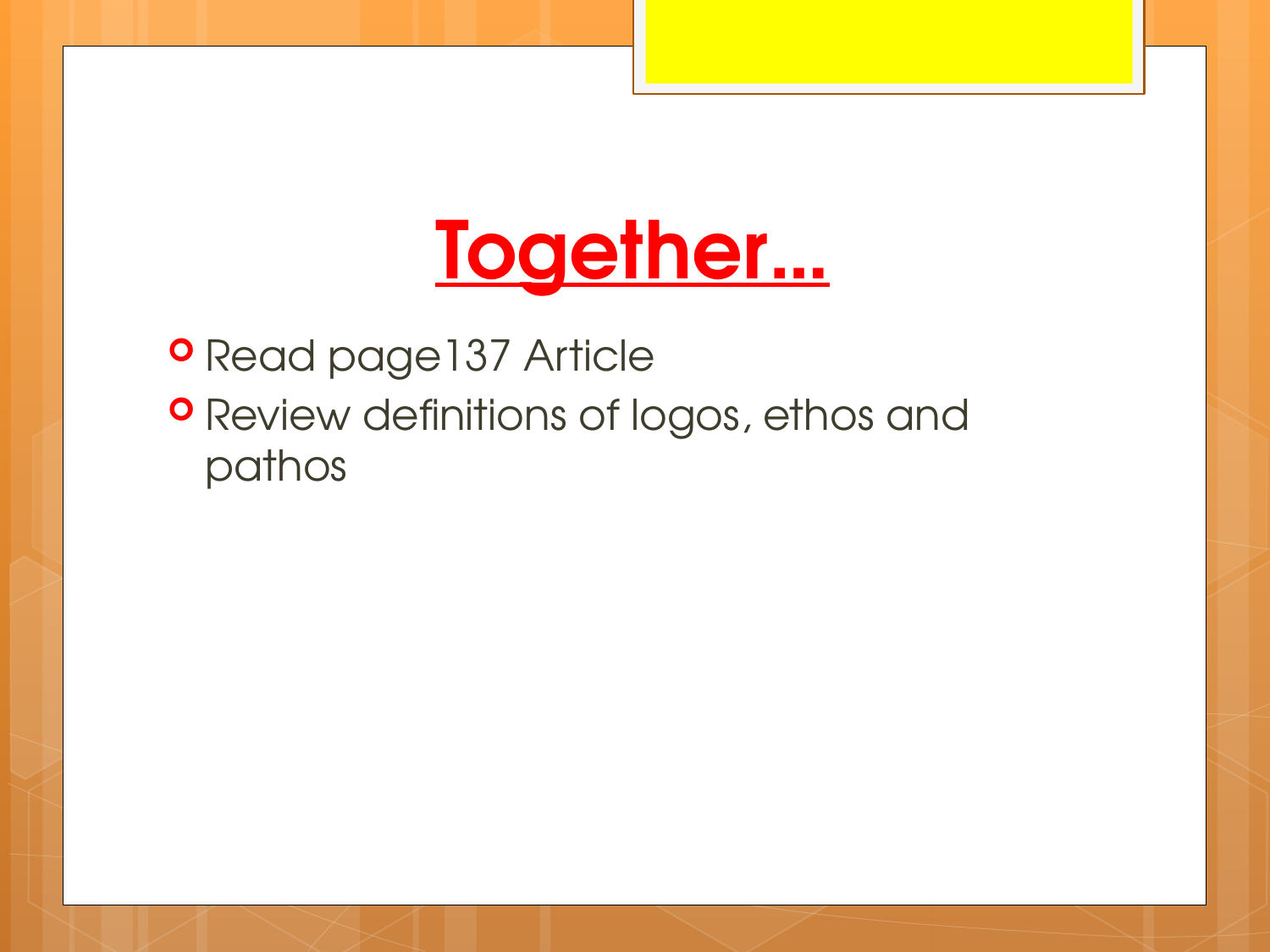

# Together…
Read page137 Article
Review definitions of logos, ethos and pathos